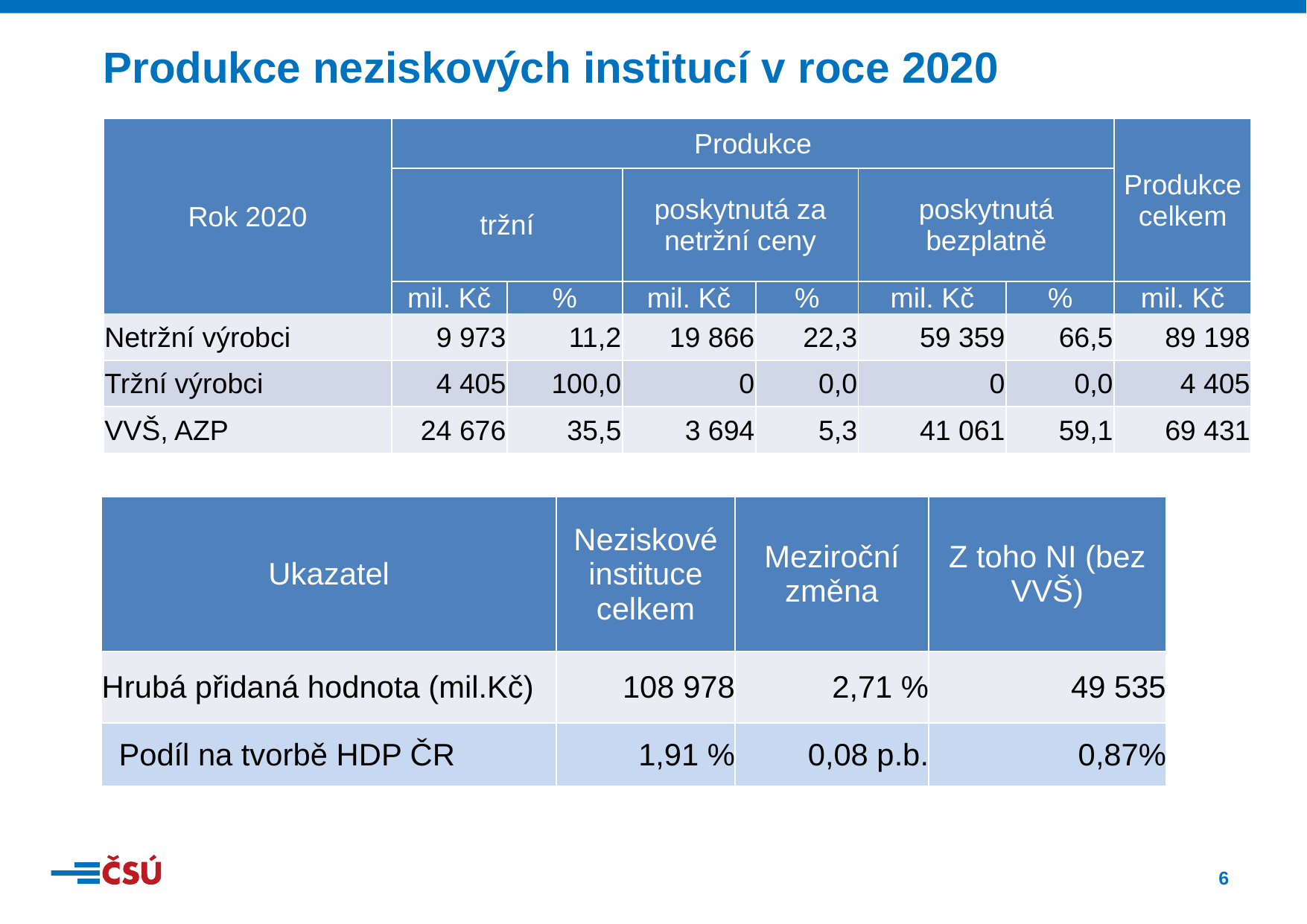

Produkce neziskových institucí v roce 2020

| Rok 2020 | Produkce |  |  |  |  |  | Produkce celkem |
| --- | --- | --- | --- | --- | --- | --- | --- |
|  | tržní |  | poskytnutá za netržní ceny |  | poskytnutá bezplatně |  |  |
|  | mil. Kč | % | mil. Kč | % | mil. Kč | % | mil. Kč |
| Netržní výrobci | 9 973 | 11,2 | 19 866 | 22,3 | 59 359 | 66,5 | 89 198 |
| Tržní výrobci | 4 405 | 100,0 | 0 | 0,0 | 0 | 0,0 | 4 405 |
| VVŠ, AZP | 24 676 | 35,5 | 3 694 | 5,3 | 41 061 | 59,1 | 69 431 |
| Ukazatel | Neziskové instituce celkem | Meziroční změna | Z toho NI (bez VVŠ) |
| --- | --- | --- | --- |
| Hrubá přidaná hodnota (mil.Kč) | 108 978 | 2,71 % | 49 535 |
| Podíl na tvorbě HDP ČR | 1,91 % | 0,08 p.b. | 0,87% |